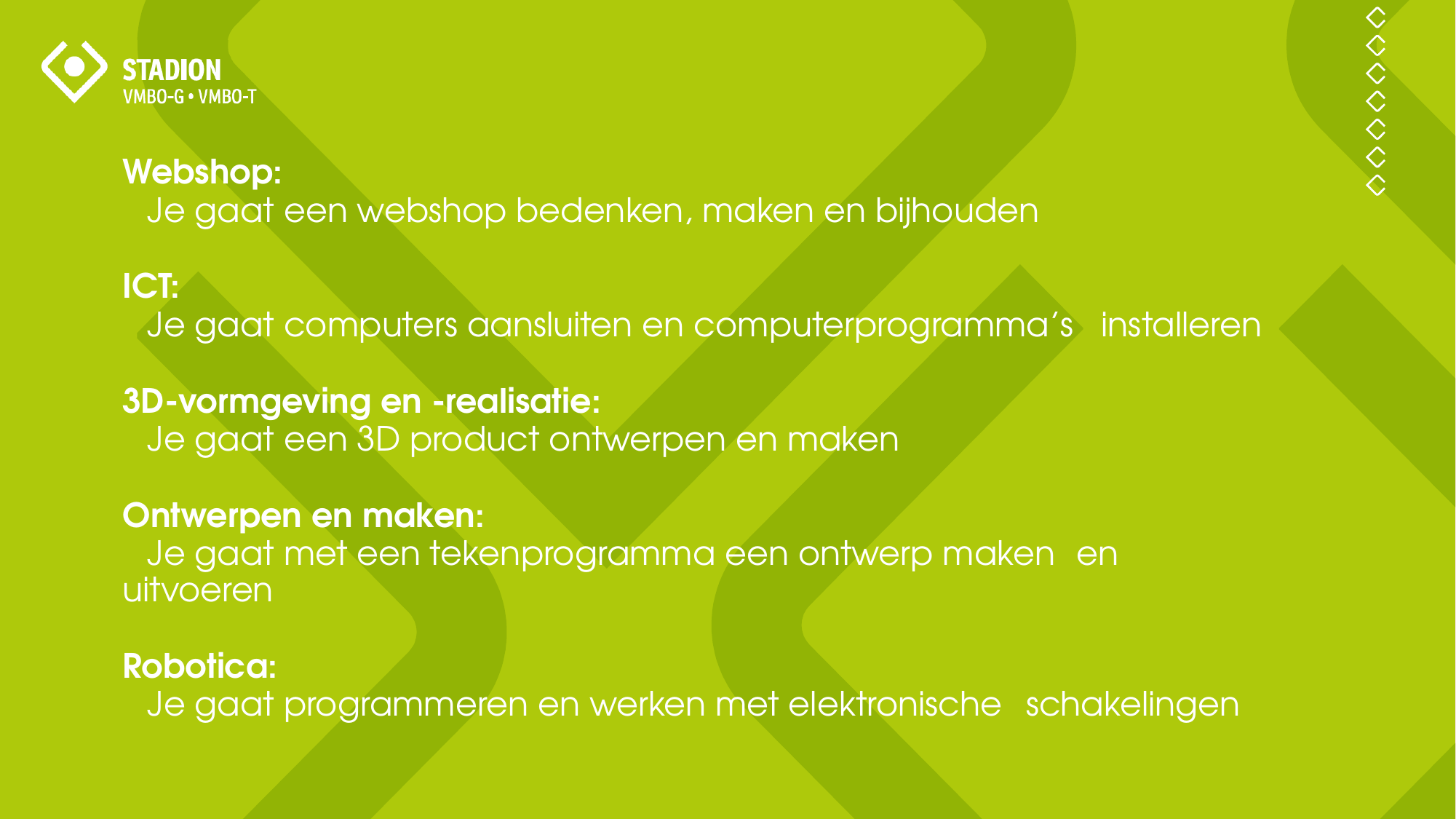

Webshop:
	Je gaat een webshop bedenken, maken en bijhouden

ICT:
	Je gaat computers aansluiten en computerprogramma’s 	installeren

3D-vormgeving en -realisatie:
	Je gaat een 3D product ontwerpen en maken

Ontwerpen en maken:
	Je gaat met een tekenprogramma een ontwerp maken 	en uitvoeren

Robotica:
	Je gaat programmeren en werken met elektronische 	schakelingen